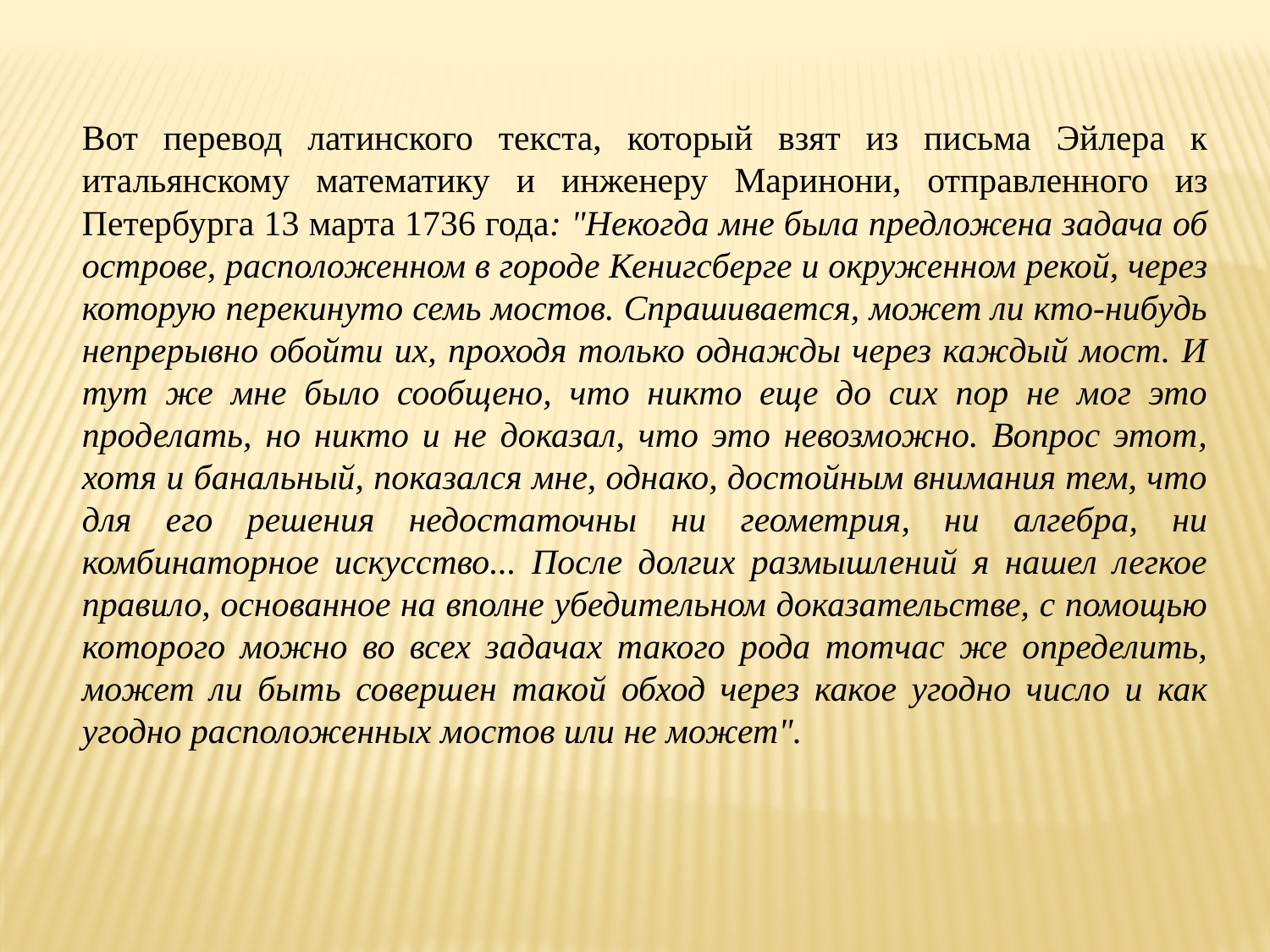

Вот перевод латинского текста, который взят из письма Эйлера к итальянскому математику и инженеру Маринони, отправленного из Петербурга 13 марта 1736 года: "Некогда мне была предложена задача об острове, расположенном в городе Кенигсберге и окруженном рекой, через которую перекинуто семь мостов. Спрашивается, может ли кто-нибудь непрерывно обойти их, проходя только однажды через каждый мост. И тут же мне было сообщено, что никто еще до сих пор не мог это проделать, но никто и не доказал, что это невозможно. Вопрос этот, хотя и банальный, показался мне, однако, достойным внимания тем, что для его решения недостаточны ни геометрия, ни алгебра, ни комбинаторное искусство... После долгих размышлений я нашел легкое правило, основанное на вполне убедительном доказательстве, с помощью которого можно во всех задачах такого рода тотчас же определить, может ли быть совершен такой обход через какое угодно число и как угодно расположенных мостов или не может".